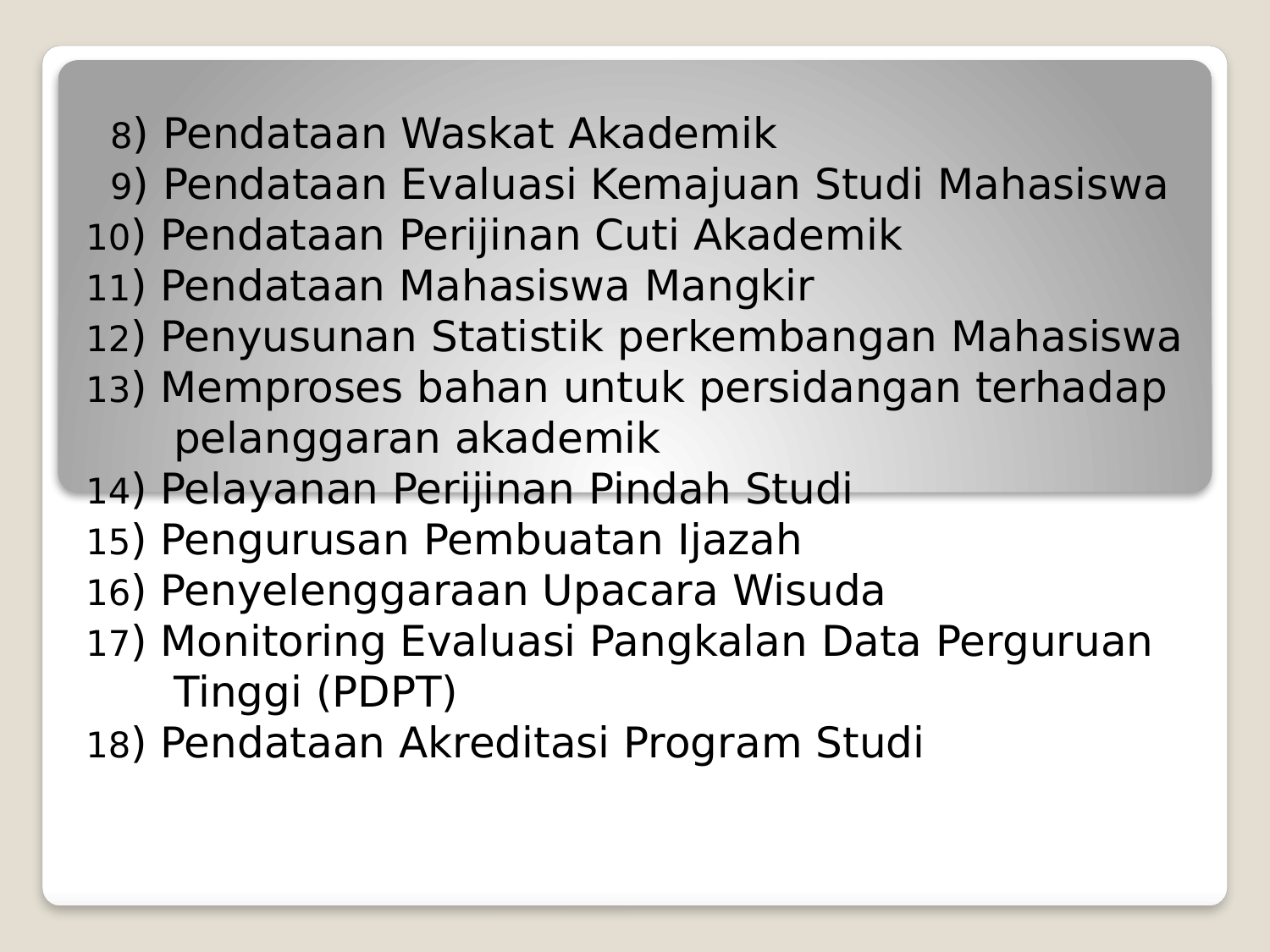

8) Pendataan Waskat Akademik
9) Pendataan Evaluasi Kemajuan Studi Mahasiswa
10) Pendataan Perijinan Cuti Akademik
11) Pendataan Mahasiswa Mangkir
12) Penyusunan Statistik perkembangan Mahasiswa
13) Memproses bahan untuk persidangan terhadap pelanggaran akademik
14) Pelayanan Perijinan Pindah Studi
15) Pengurusan Pembuatan Ijazah
16) Penyelenggaraan Upacara Wisuda
17) Monitoring Evaluasi Pangkalan Data Perguruan Tinggi (PDPT)
18) Pendataan Akreditasi Program Studi